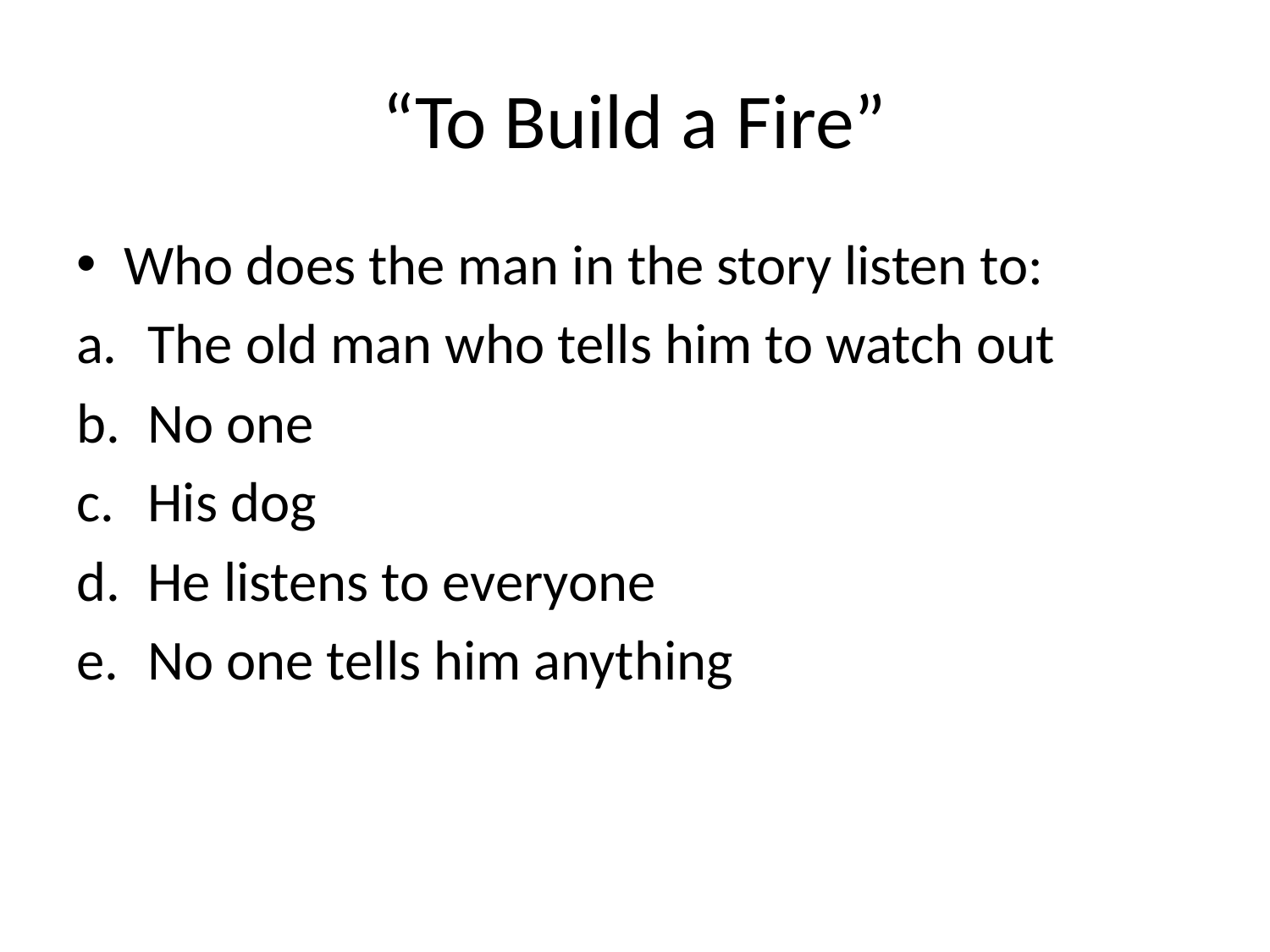

# “To Build a Fire”
Who does the man in the story listen to:
The old man who tells him to watch out
No one
His dog
He listens to everyone
No one tells him anything